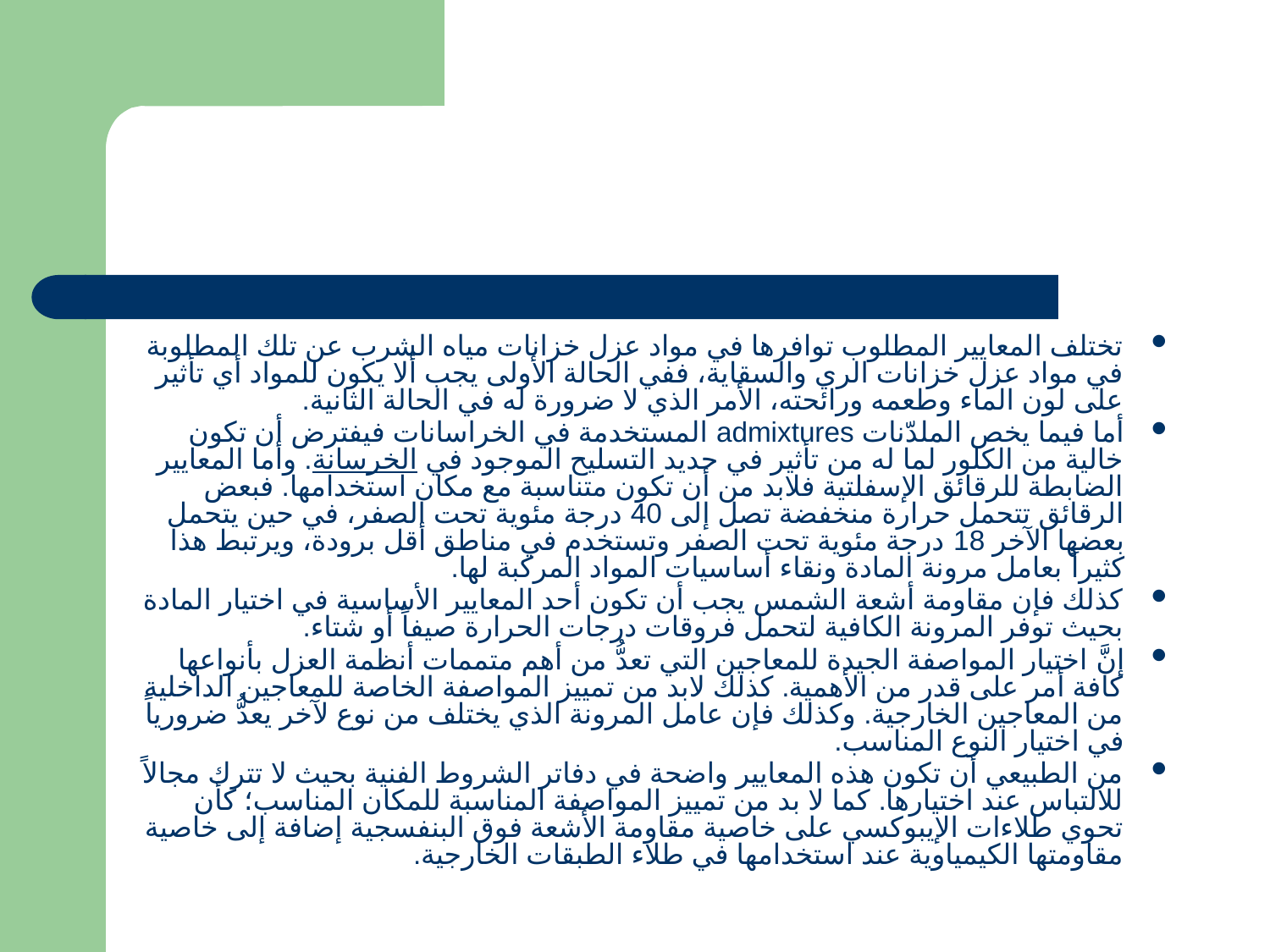

تختلف المعايير المطلوب توافرها في مواد عزل خزانات مياه الشرب عن تلك المطلوبة في مواد عزل خزانات الري والسقاية، ففي الحالة الأولى يجب ألا يكون للمواد أي تأثير على لون الماء وطعمه ورائحته، الأمر الذي لا ضرورة له في الحالة الثانية.
أما فيما يخص الملدّنات admixtures المستخدمة في الخراسانات فيفترض أن تكون خالية من الكلور لما له من تأثير في حديد التسليح الموجود في الخرسانة. وأما المعايير الضابطة للرقائق الإسفلتية فلابد من أن تكون متناسبة مع مكان استخدامها. فبعض الرقائق تتحمل حرارة منخفضة تصل إلى 40 درجة مئوية تحت الصفر، في حين يتحمل بعضها الآخر 18 درجة مئوية تحت الصفر وتستخدم في مناطق أقل برودة، ويرتبط هذا كثيراً بعامل مرونة المادة ونقاء أساسيات المواد المركبة لها.
كذلك فإن مقاومة أشعة الشمس يجب أن تكون أحد المعايير الأساسية في اختيار المادة بحيث توفر المرونة الكافية لتحمل فروقات درجات الحرارة صيفاً أو شتاء.
إنَّ اختيار المواصفة الجيدة للمعاجين التي تعدُّ من أهم متممات أنظمة العزل بأنواعها كافة أمر على قدر من الأهمية. كذلك لابد من تمييز المواصفة الخاصة للمعاجين الداخلية من المعاجين الخارجية. وكذلك فإن عامل المرونة الذي يختلف من نوع لآخر يعدُّ ضرورياً في اختيار النوع المناسب.
من الطبيعي أن تكون هذه المعايير واضحة في دفاتر الشروط الفنية بحيث لا تترك مجالاً للالتباس عند اختيارها. كما لا بد من تمييز المواصفة المناسبة للمكان المناسب؛ كأن تحوي طلاءات الإيبوكسي على خاصية مقاومة الأشعة فوق البنفسجية إضافة إلى خاصية مقاومتها الكيمياوية عند استخدامها في طلاء الطبقات الخارجية.